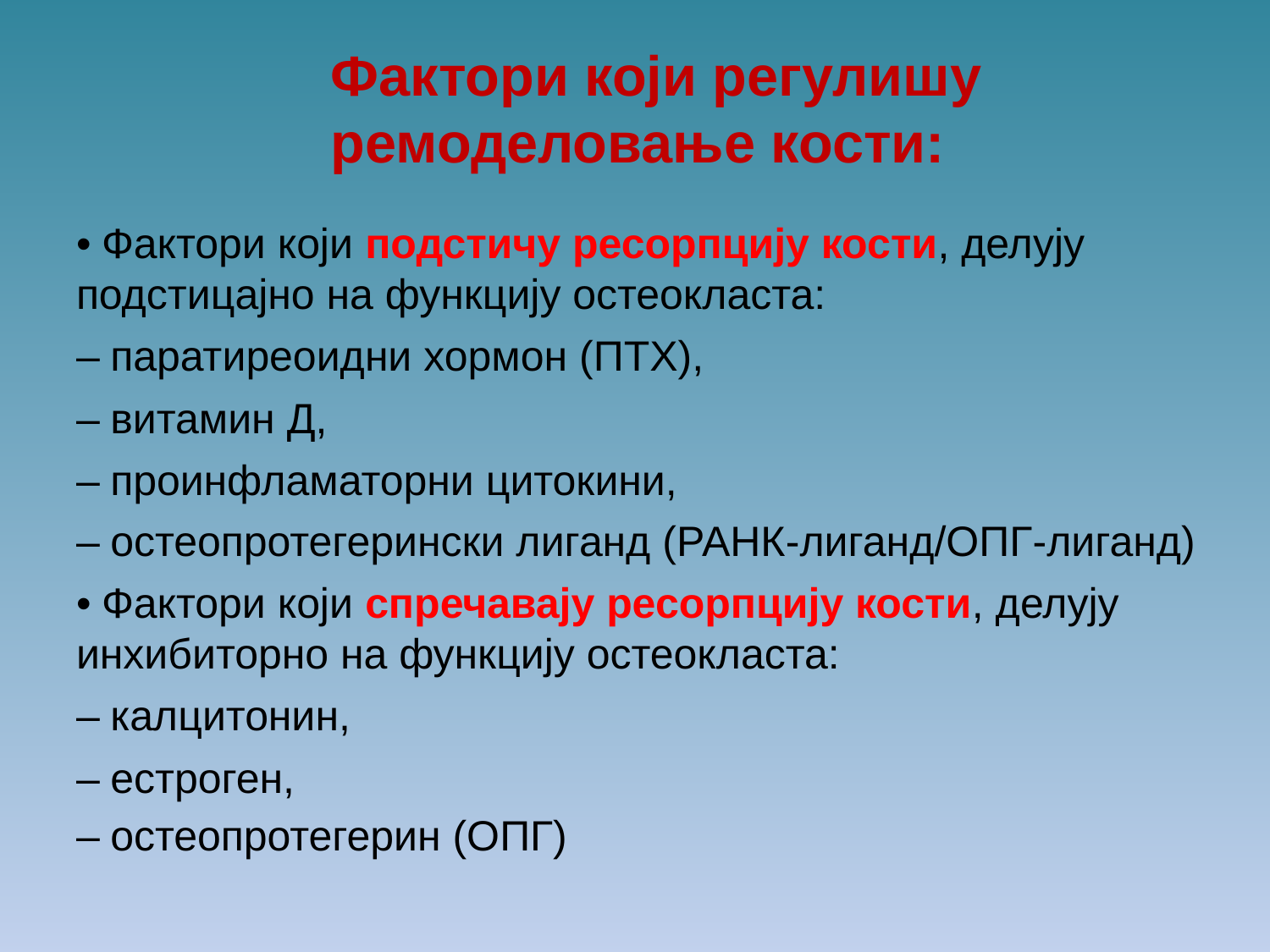

Фактори који регулишу
ремоделовање кости:
• Фактори који подстичу ресорпцију кости, делују
подстицајно на функцију остеокласта:
– паратиреоидни хормон (ПТХ),
– витамин Д,
– проинфламаторни цитокини,
– остеопротегерински лиганд (РАНК-лиганд/ОПГ-лиганд)
• Фактори који спречавају ресорпцију кости, делују
инхибиторно на функцију остеокласта:
– калцитонин,
– естроген,
– остеопротегерин (ОПГ)